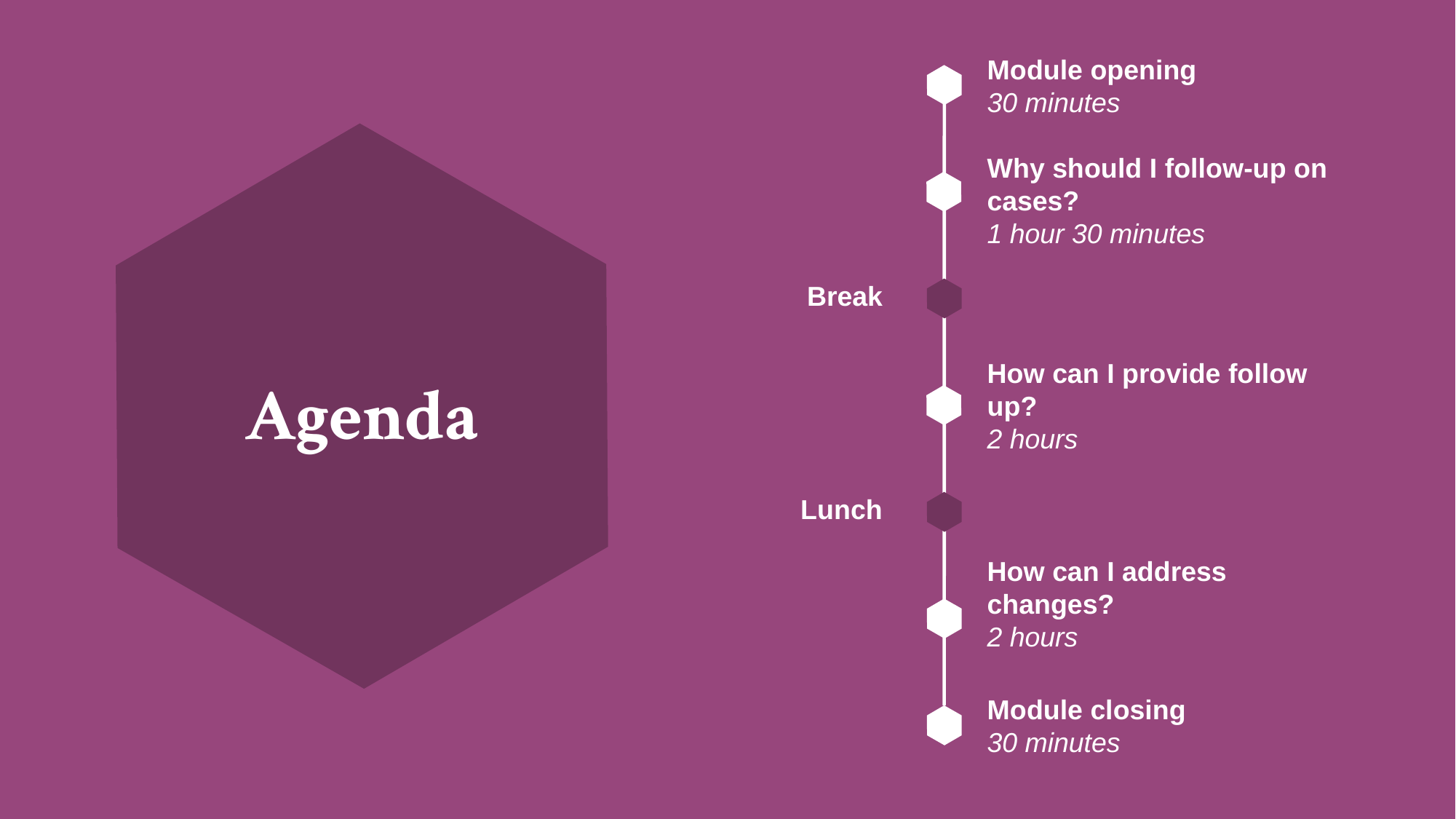

Module opening
30 minutes

Why should I follow-up on cases?
1 hour 30 minutes

Break

How can I provide follow up?
2 hours
# Agenda

Lunch

How can I address changes?
2 hours

Module closing
30 minutes